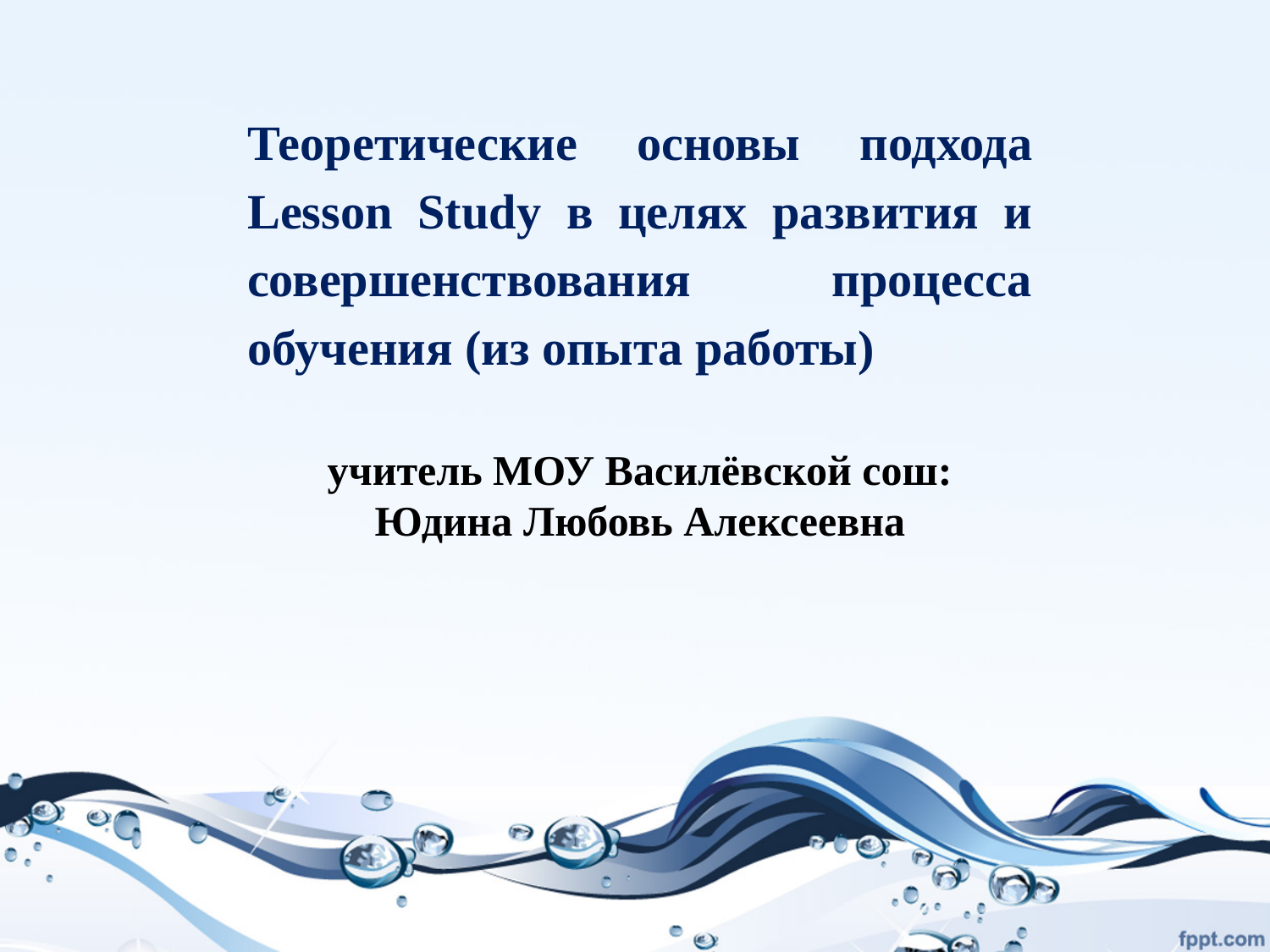

Теоретические основы подхода Lesson Study в целях развития и совершенствования процесса обучения (из опыта работы)

учитель МОУ Василёвской сош:
Юдина Любовь Алексеевна